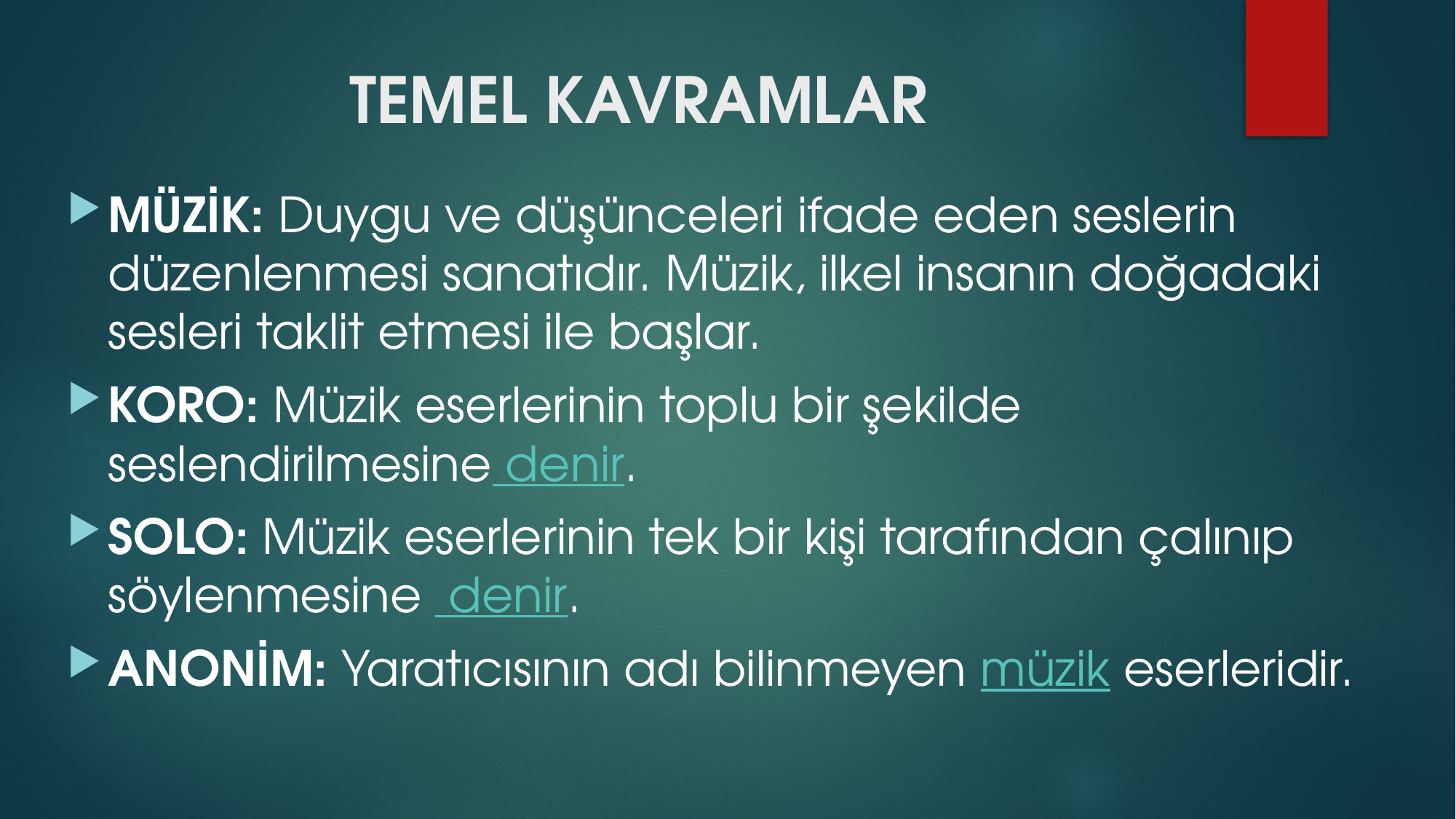

# TEMEL KAVRAMLAR
MÜZİK: Duygu ve düşünceleri ifade eden seslerin düzenlenmesi sanatıdır. Müzik, ilkel insanın doğadaki sesleri taklit etmesi ile başlar.
KORO: Müzik eserlerinin toplu bir şekilde seslendirilmesine denir.
SOLO: Müzik eserlerinin tek bir kişi tarafından çalınıp söylenmesine  denir.
ANONİM: Yaratıcısının adı bilinmeyen müzik eserleridir.